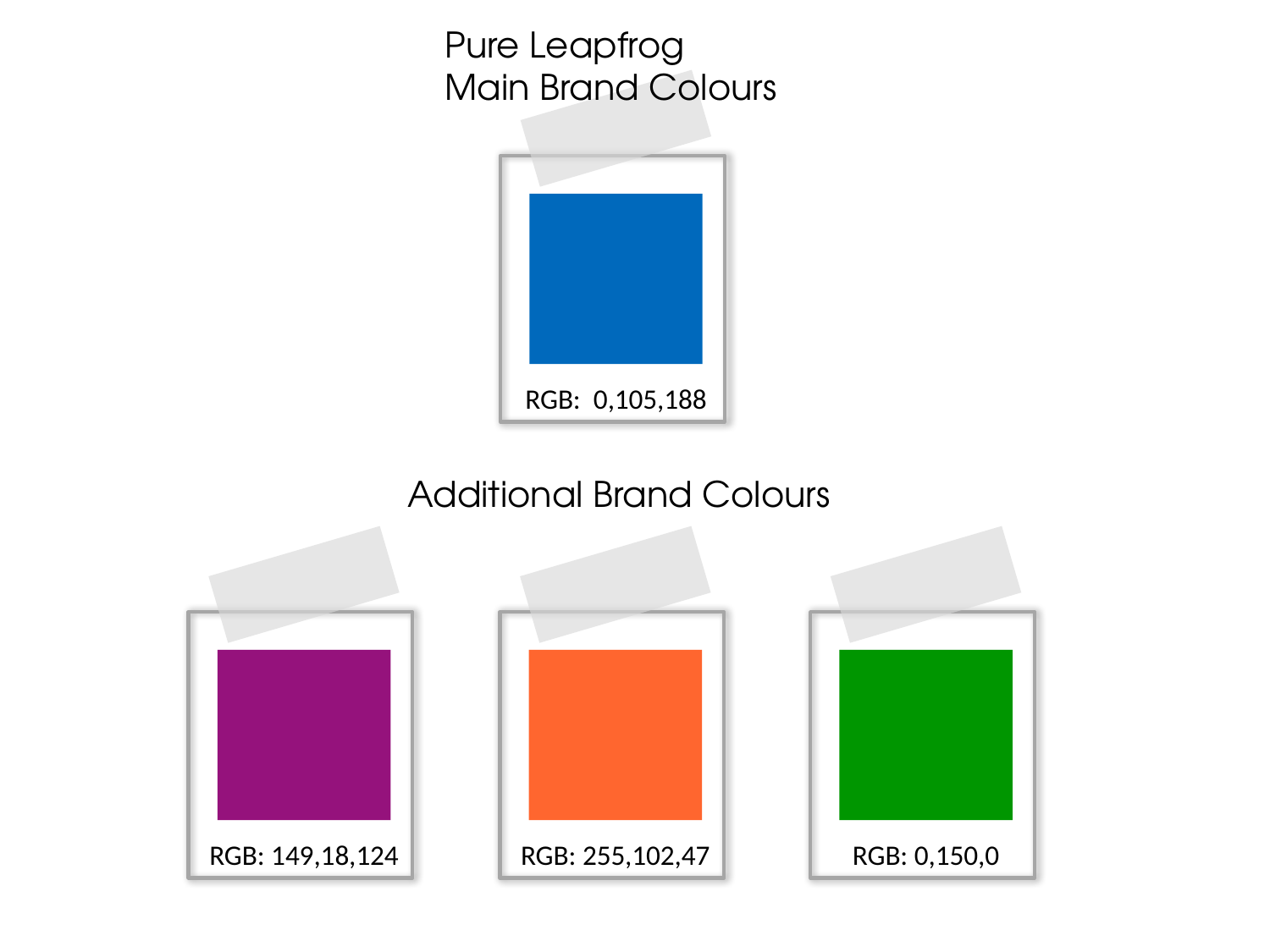

Pure Leapfrog
Main Brand Colours

RGB:  0,105,188
Additional Brand Colours

RGB: 255,102,47
RGB: 149,18,124
RGB: 0,150,0